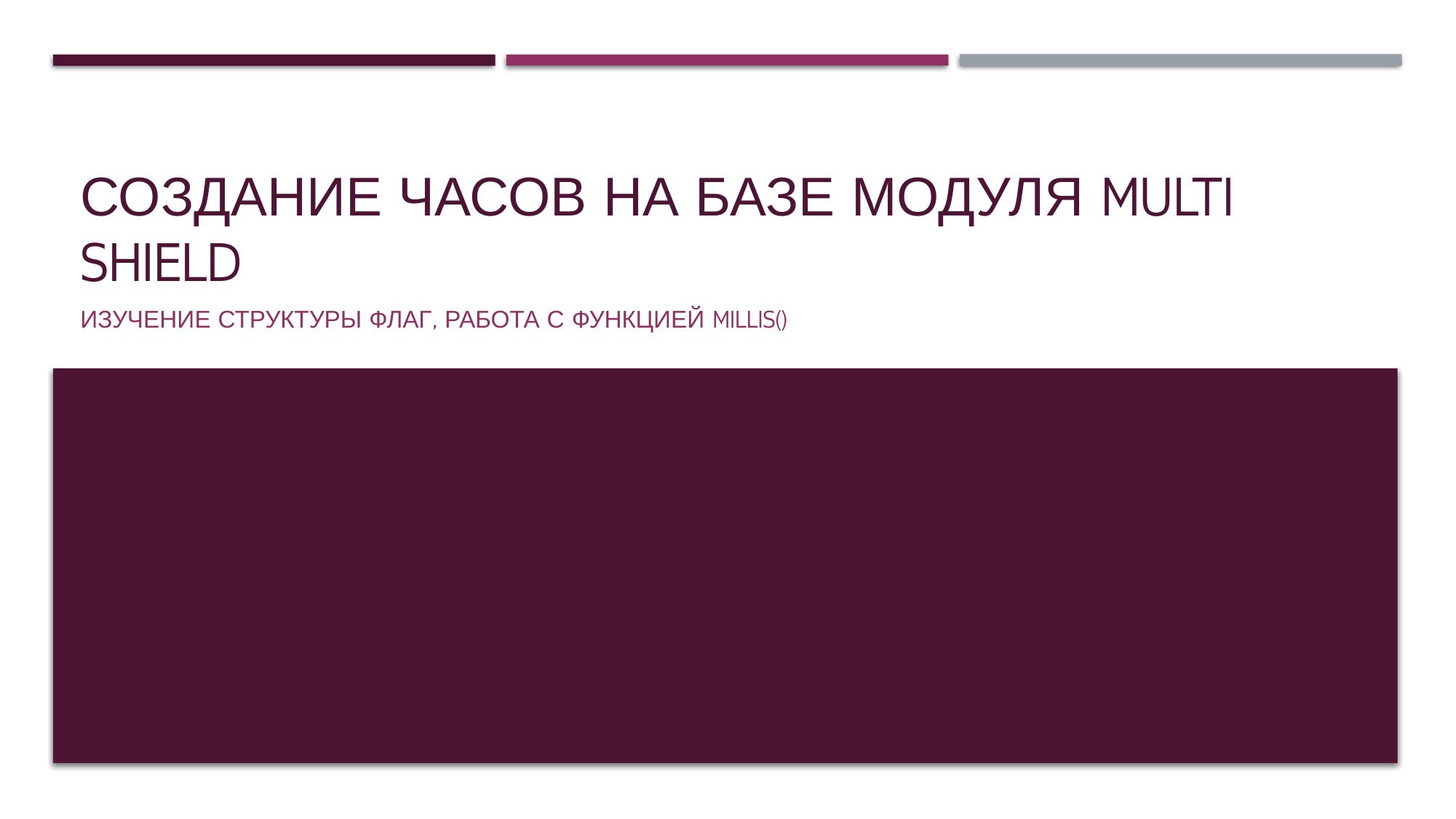

# Создание часов на базе модуля Multi Shield
Изучение структуры Флаг, работа с функцией millis()